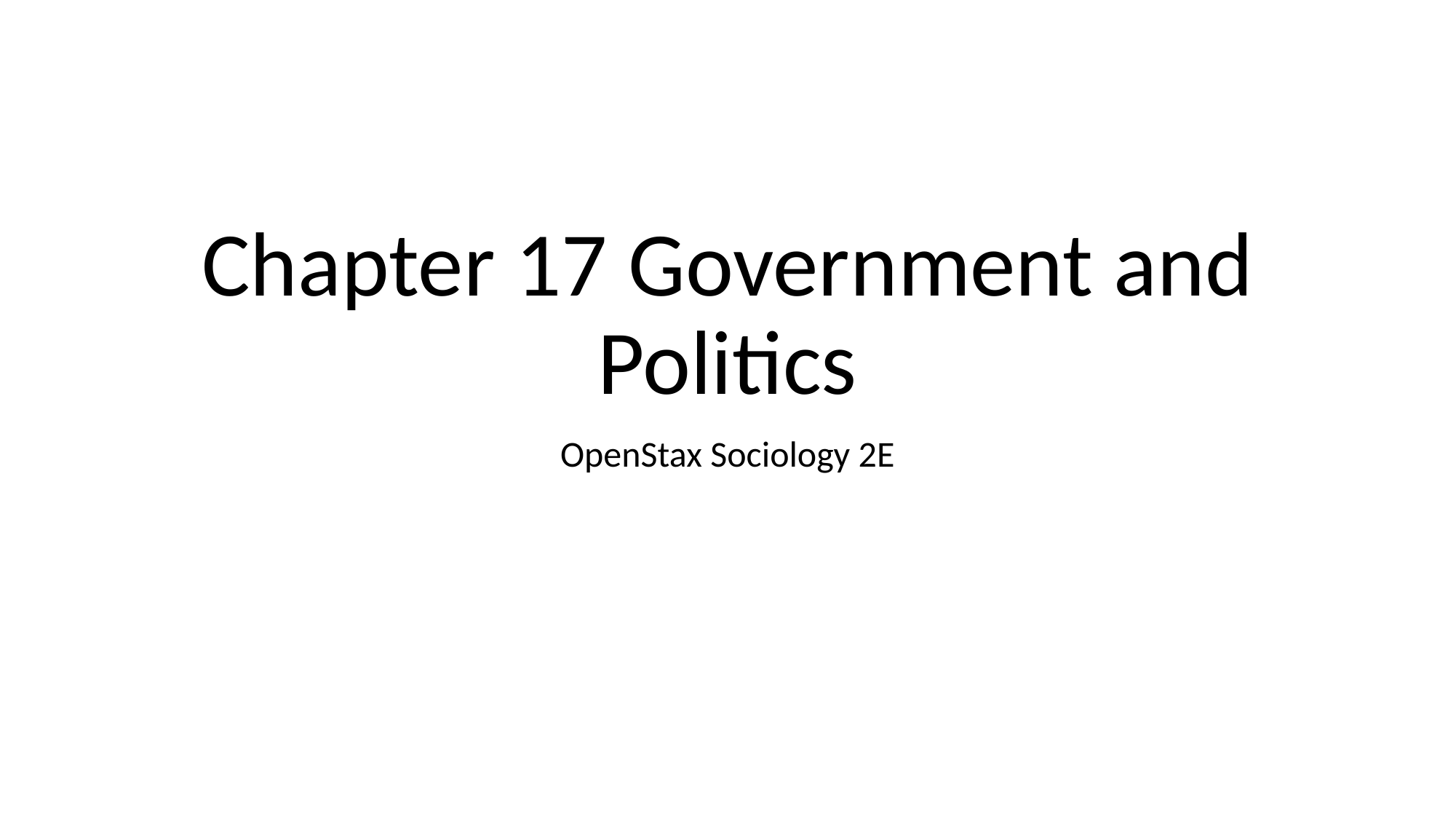

# Chapter 17 Government and Politics
OpenStax Sociology 2E